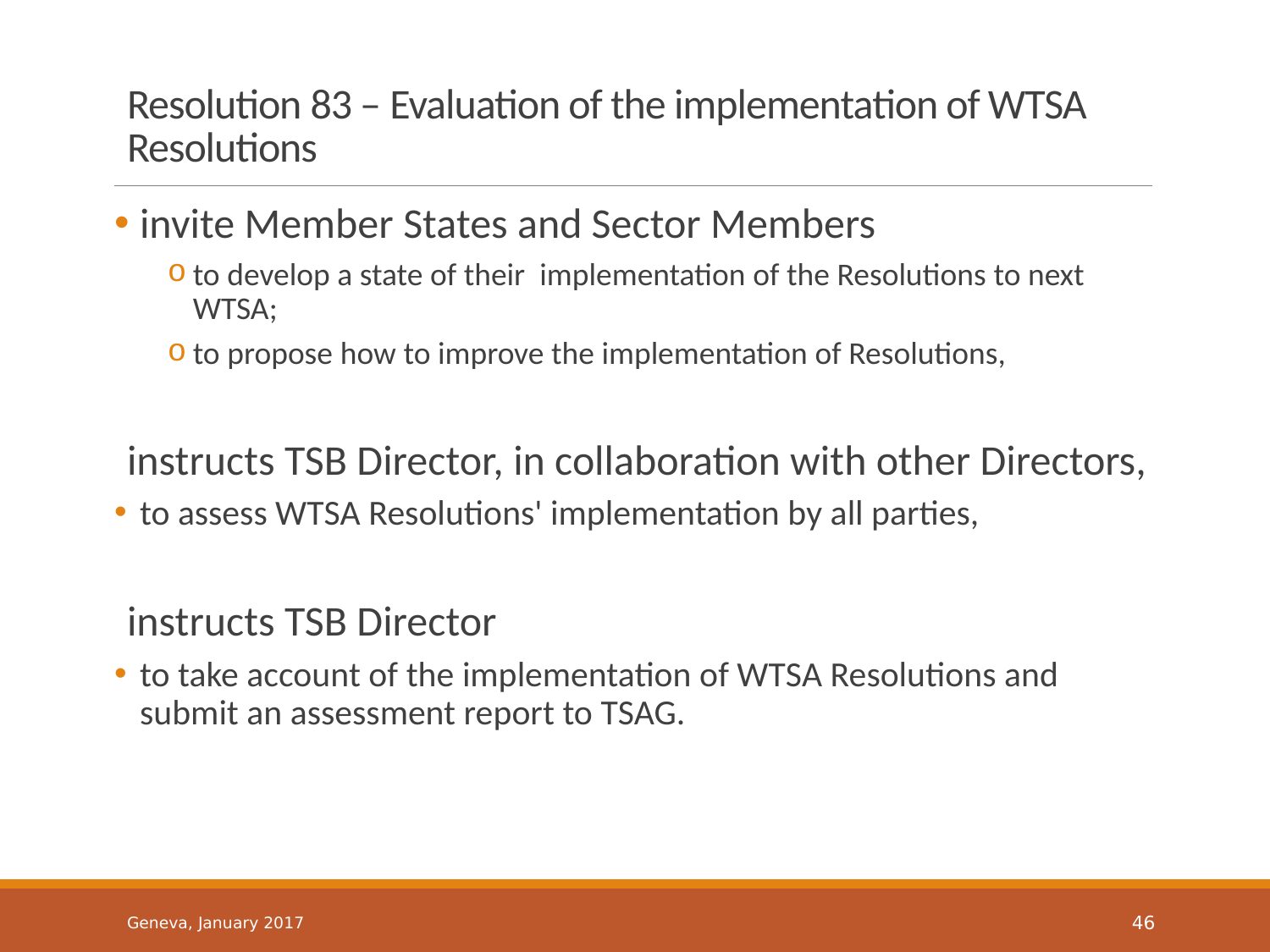

# Resolution 83 – Evaluation of the implementation of WTSA Resolutions
invite Member States and Sector Members
to develop a state of their  implementation of the Resolutions to next WTSA;
to propose how to improve the implementation of Resolutions,

instructs TSB Director, in collaboration with other Directors,
to assess WTSA Resolutions' implementation by all parties,

instructs TSB Director
to take account of the implementation of WTSA Resolutions and submit an assessment report to TSAG.
Geneva, January 2017
46